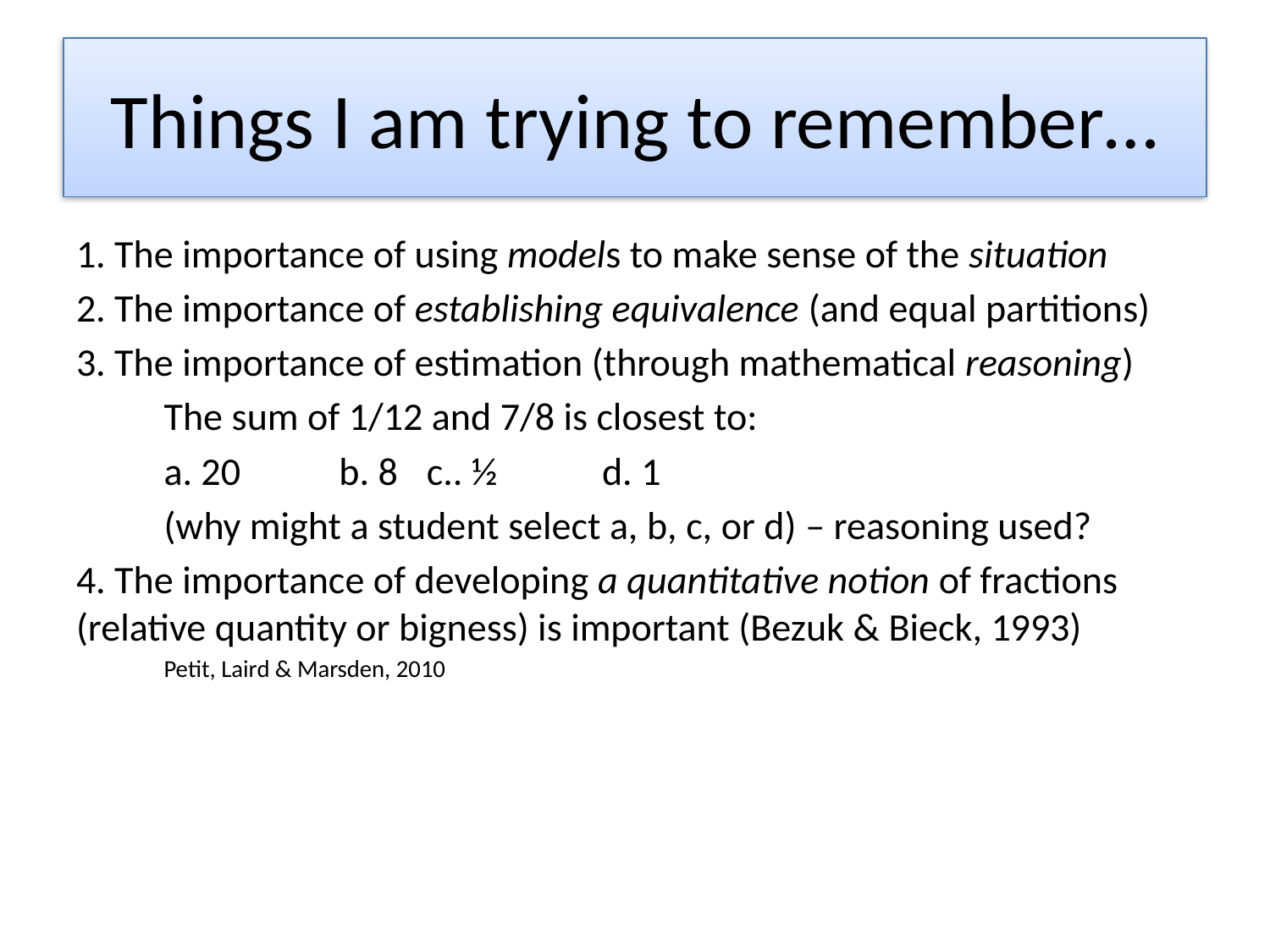

# Things I am trying to remember…
1. The importance of using models to make sense of the situation
2. The importance of establishing equivalence (and equal partitions)
3. The importance of estimation (through mathematical reasoning)
	The sum of 1/12 and 7/8 is closest to:
	a. 20    	b. 8   	c.. ½  	d. 1
	(why might a student select a, b, c, or d) – reasoning used?
4. The importance of developing a quantitative notion of fractions (relative quantity or bigness) is important (Bezuk & Bieck, 1993)
										Petit, Laird & Marsden, 2010